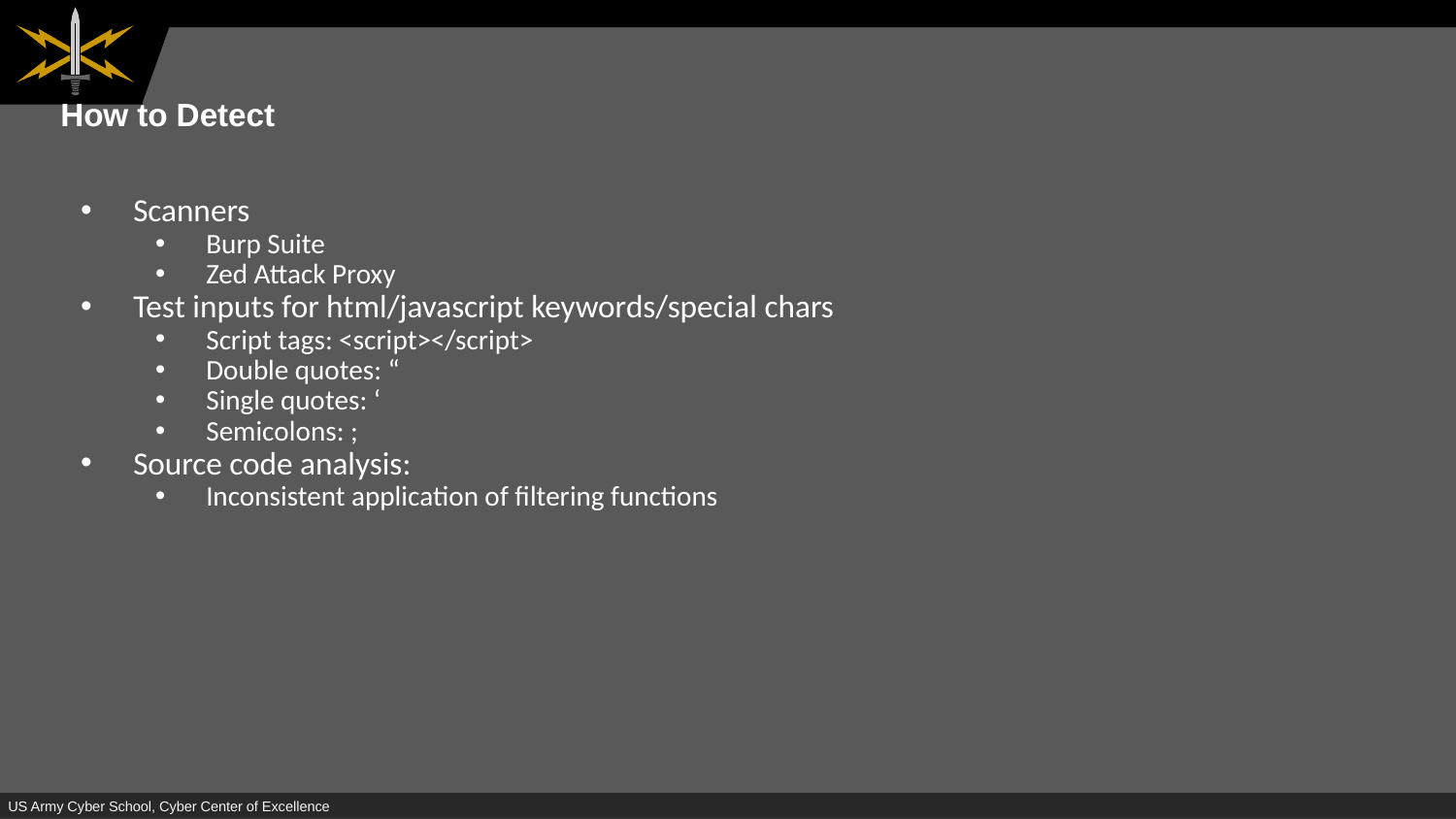

# How to Detect
Scanners
Burp Suite
Zed Attack Proxy
Test inputs for html/javascript keywords/special chars
Script tags: <script></script>
Double quotes: “
Single quotes: ‘
Semicolons: ;
Source code analysis:
Inconsistent application of filtering functions